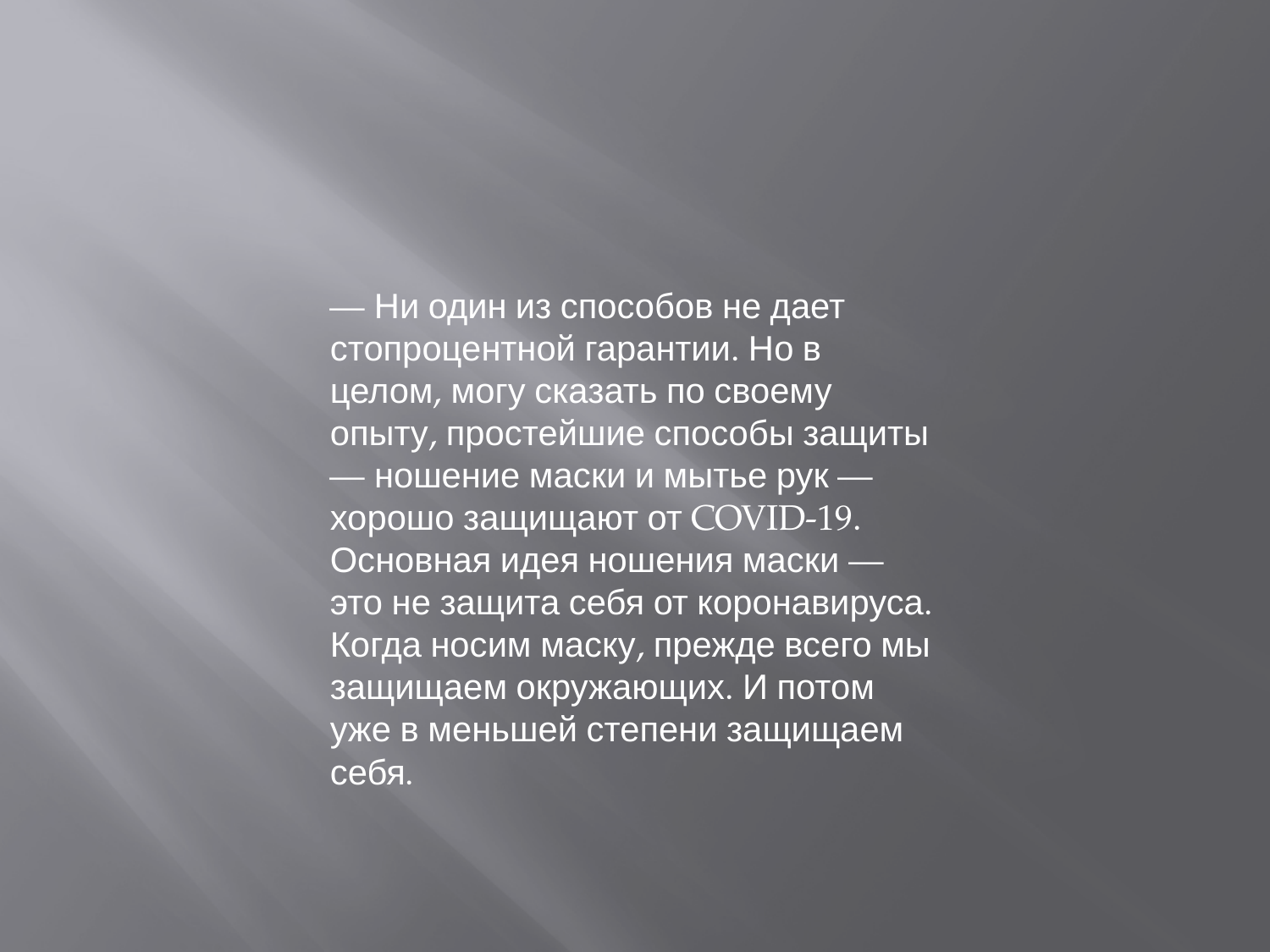

— Ни один из способов не дает стопроцентной гарантии. Но в целом, могу сказать по своему опыту, простейшие способы защиты — ношение маски и мытье рук — хорошо защищают от COVID-19.
Основная идея ношения маски — это не защита себя от коронавируса. Когда носим маску, прежде всего мы защищаем окружающих. И потом уже в меньшей степени защищаем себя.